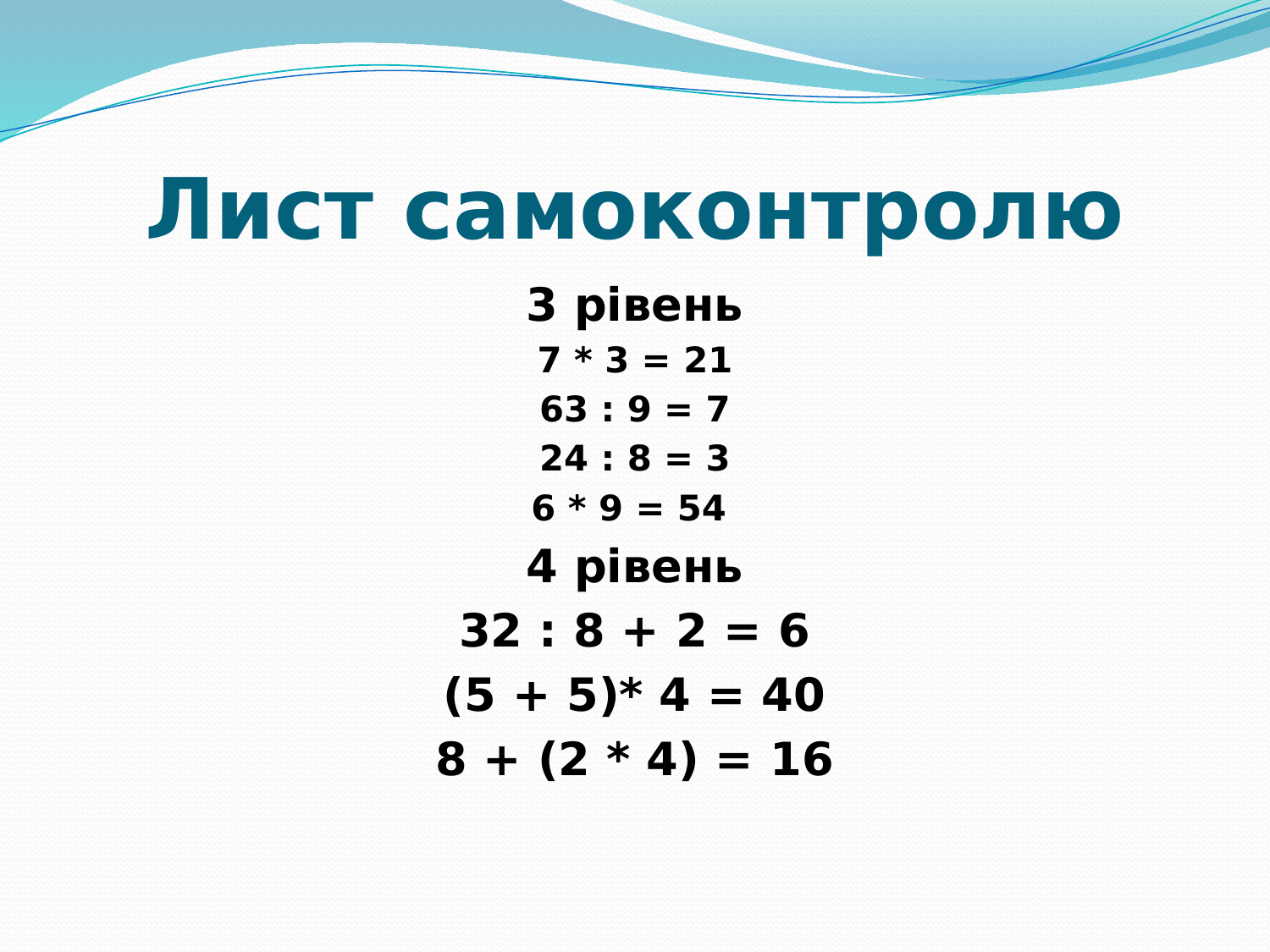

# Лист самоконтролю
3 рівень
7 * 3 = 21
63 : 9 = 7
24 : 8 = 3
6 * 9 = 54
4 рівень
32 : 8 + 2 = 6
(5 + 5)* 4 = 40
8 + (2 * 4) = 16